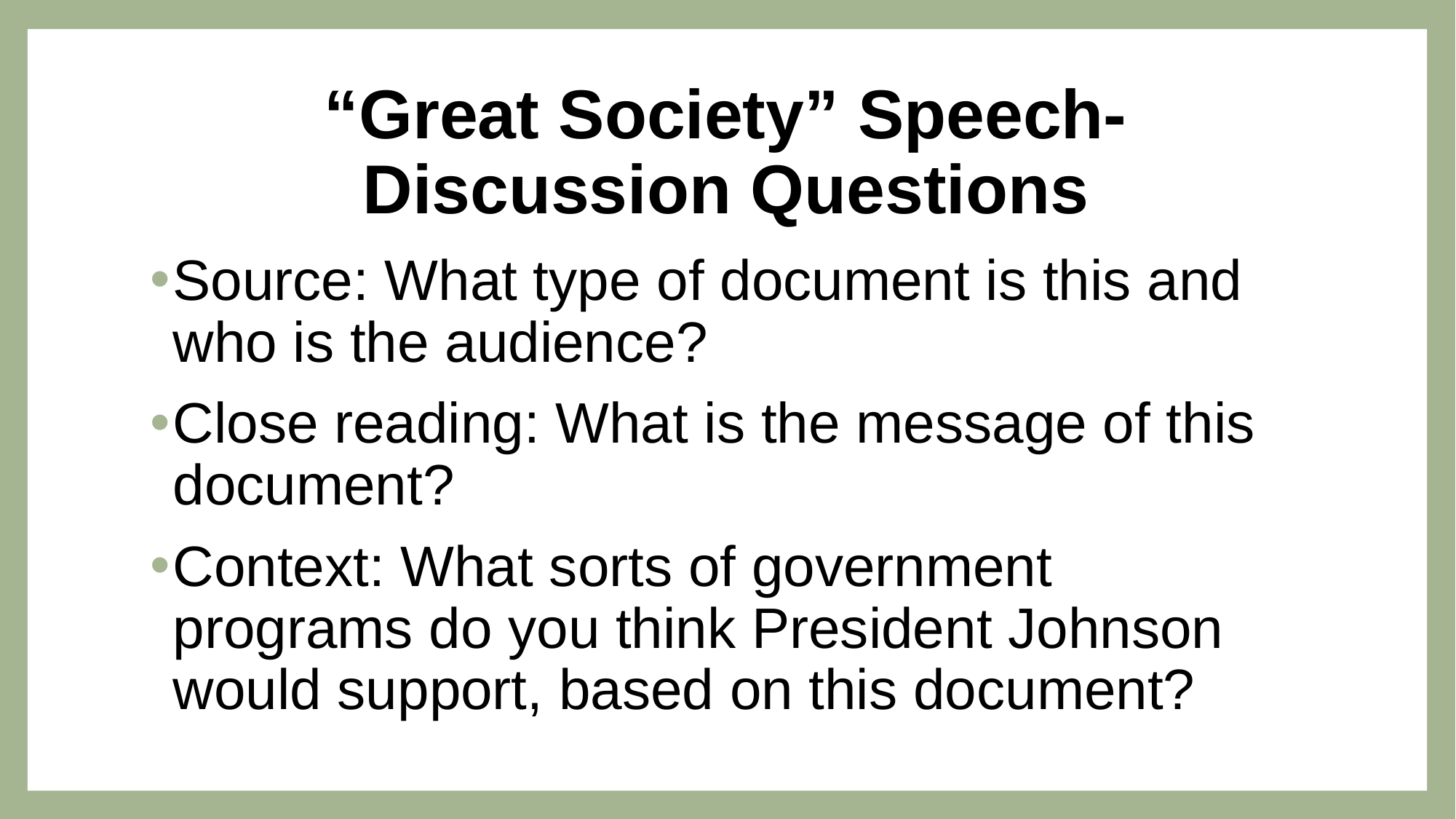

# “Great Society” Speech- Discussion Questions
Source: What type of document is this and who is the audience?
Close reading: What is the message of this document?
Context: What sorts of government programs do you think President Johnson would support, based on this document?